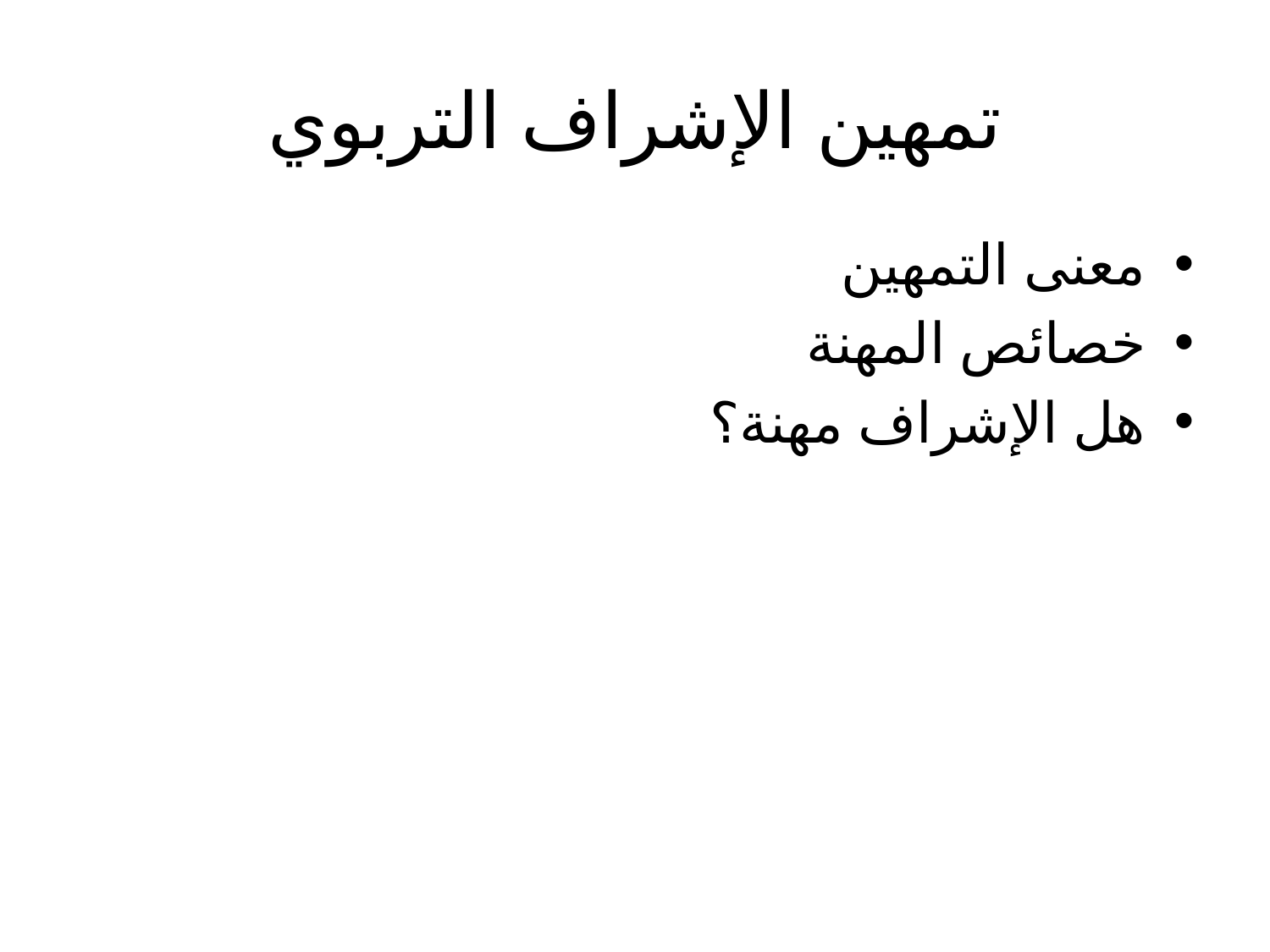

# تمهين الإشراف التربوي
معنى التمهين
خصائص المهنة
هل الإشراف مهنة؟